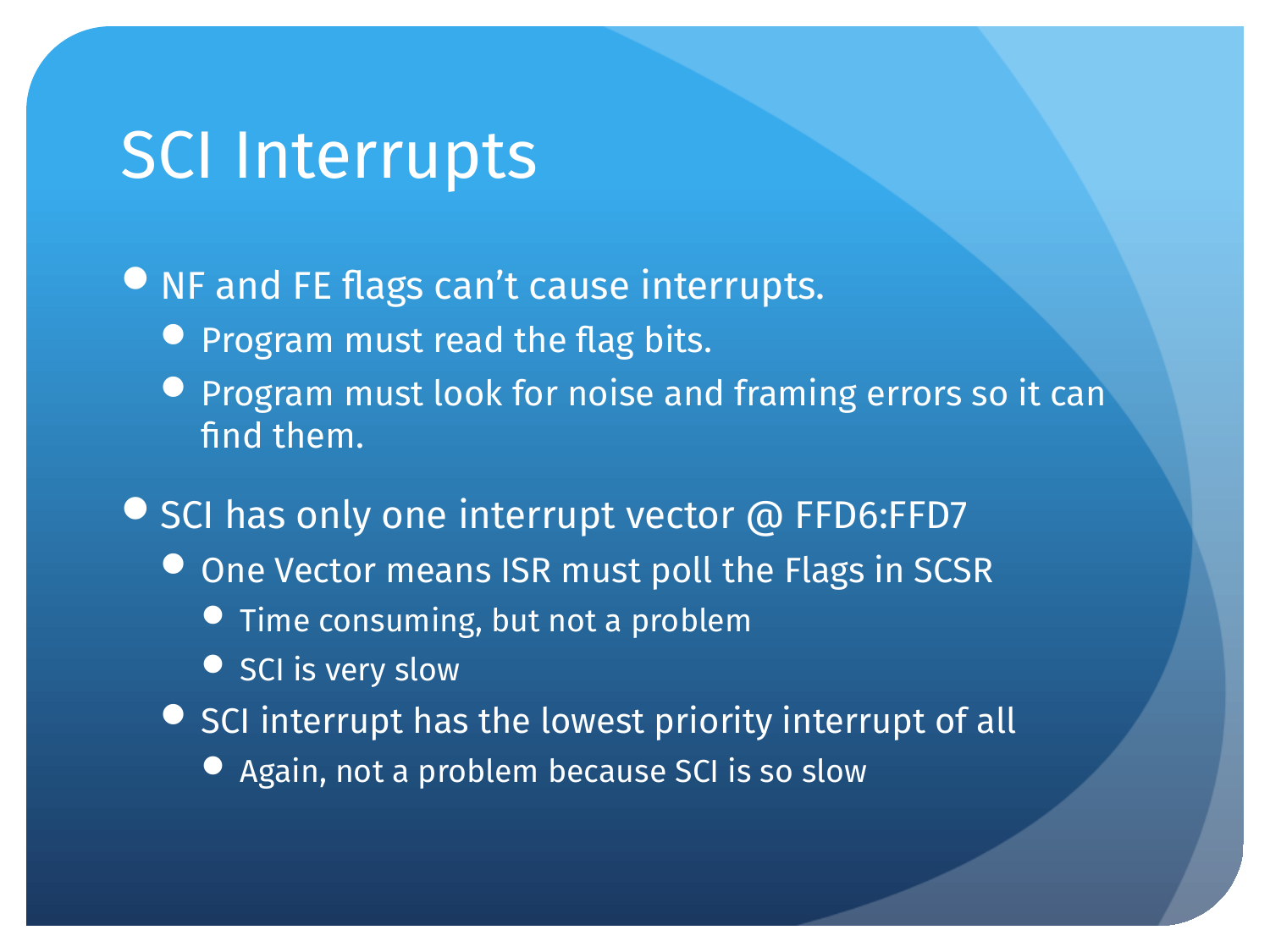

# SCI Interrupts
NF and FE flags can’t cause interrupts.
Program must read the flag bits.
Program must look for noise and framing errors so it can find them.
SCI has only one interrupt vector @ FFD6:FFD7
One Vector means ISR must poll the Flags in SCSR
Time consuming, but not a problem
SCI is very slow
SCI interrupt has the lowest priority interrupt of all
Again, not a problem because SCI is so slow